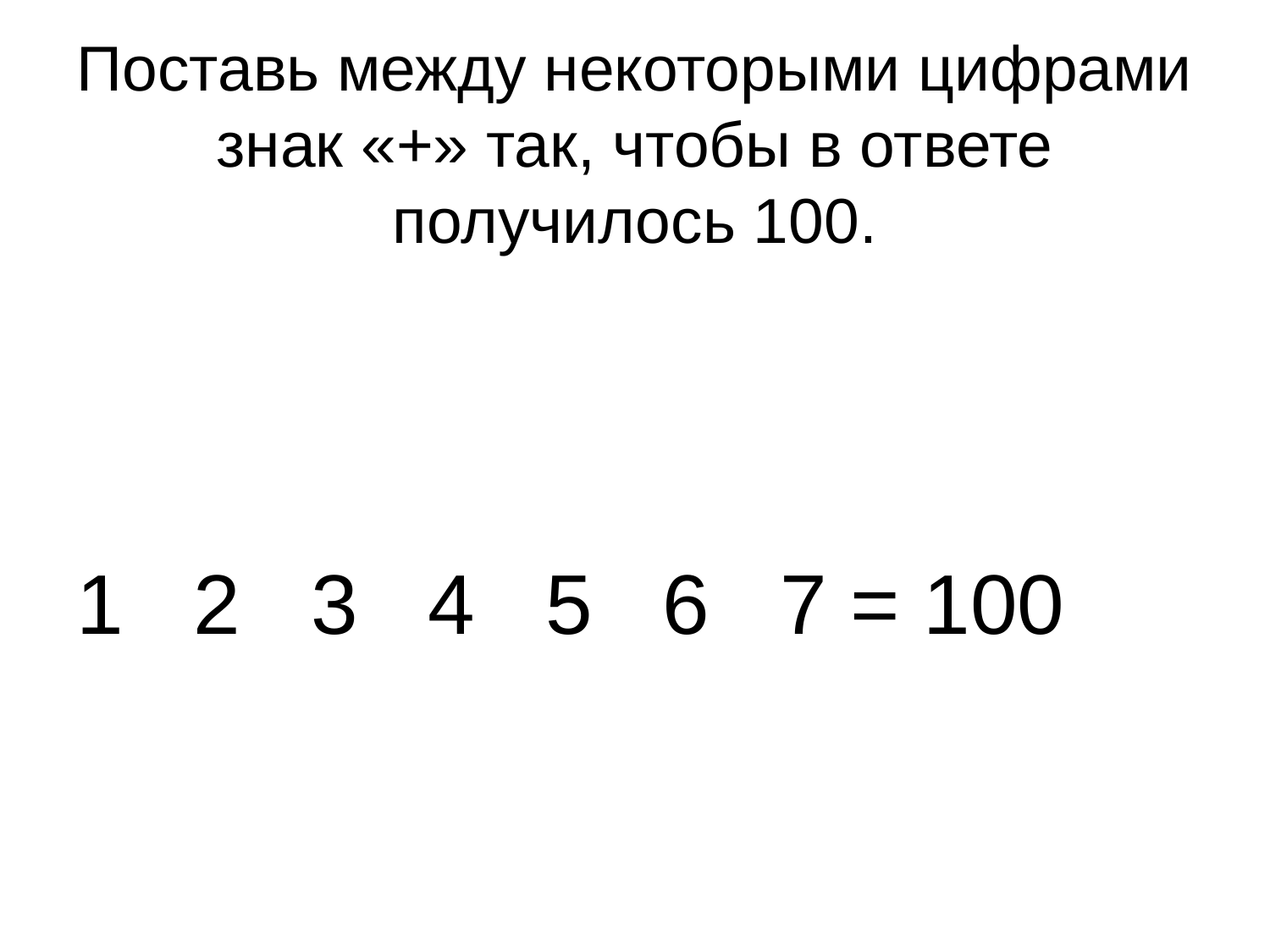

# Поставь между некоторыми цифрами знак «+» так, чтобы в ответе получилось 100.

1   2   3   4   5   6   7 = 100